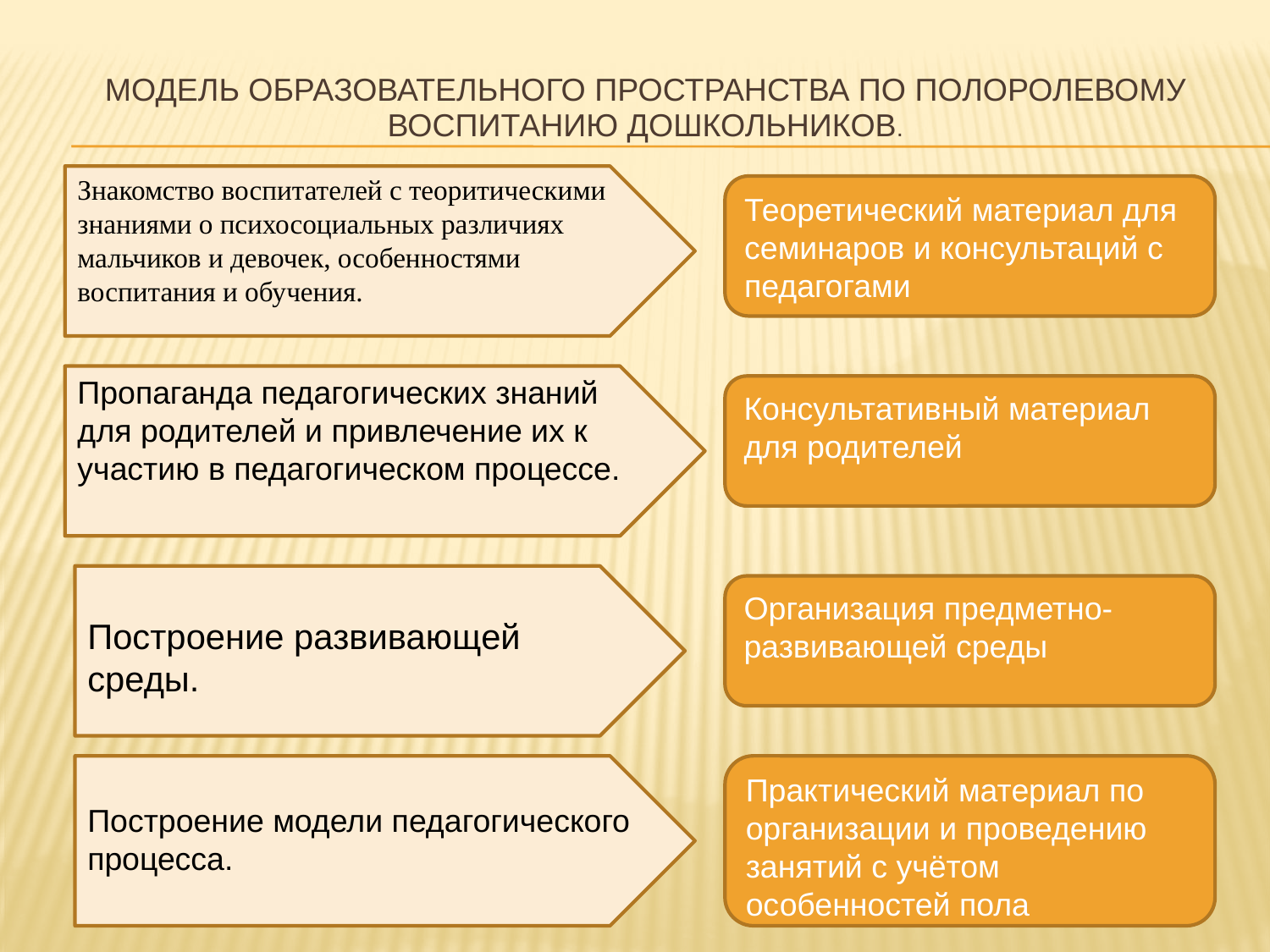

# Модель образовательного пространства по полоролевому воспитанию дошкольников.
Знакомство воспитателей с теоритическими знаниями о психосоциальных различиях мальчиков и девочек, особенностями воспитания и обучения.
Теоретический материал для семинаров и консультаций с педагогами
Пропаганда педагогических знаний
для родителей и привлечение их к участию в педагогическом процессе.
Консультативный материал
для родителей

Построение развивающей среды.
Организация предметно-развивающей среды

Построение модели педагогического процесса.
Практический материал по организации и проведению занятий с учётом особенностей пола